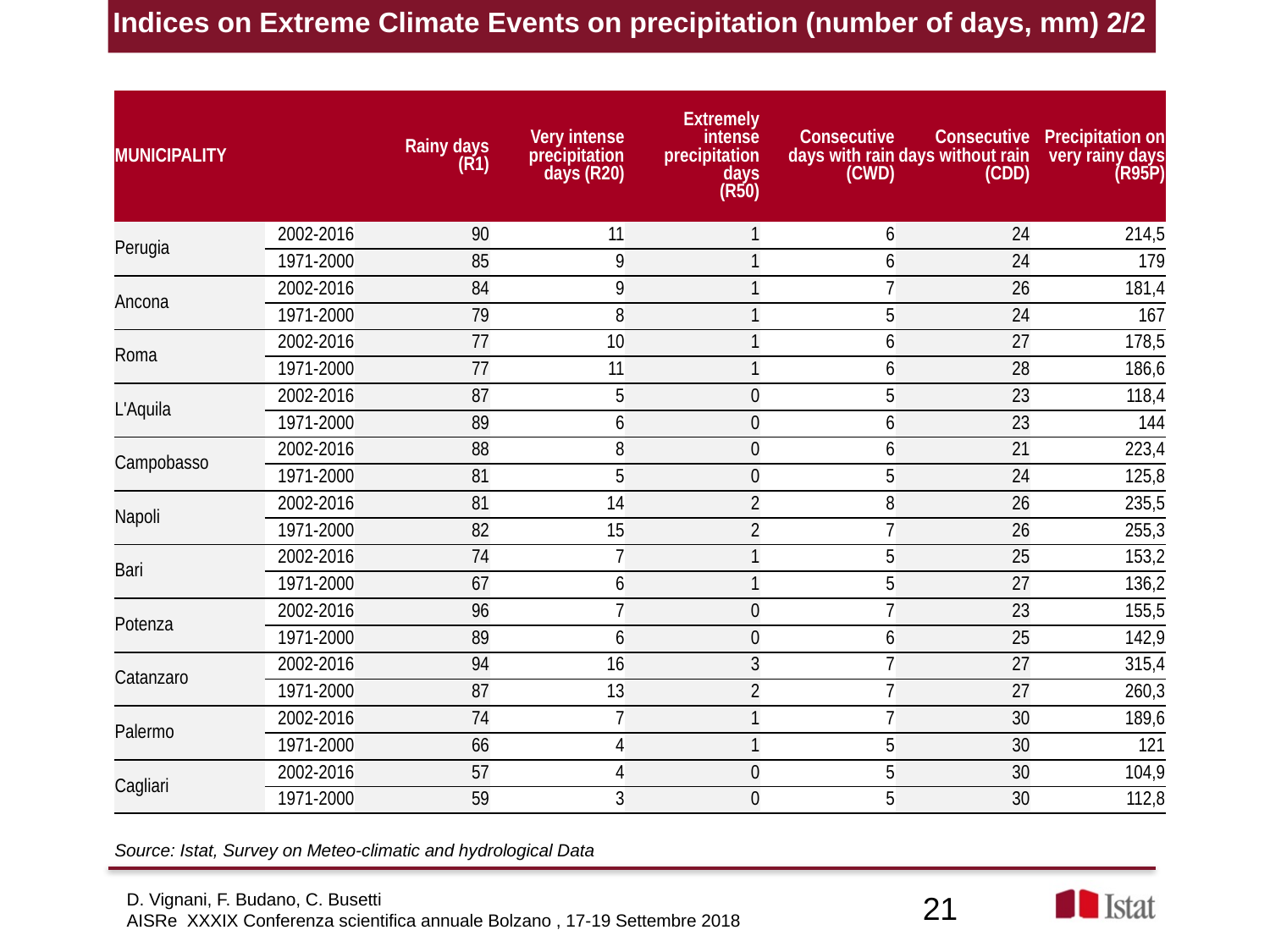

Indices on Extreme Climate Events on precipitation (number of days, mm) 2/2

| MUNICIPALITY |  | Rainy days (R1) | Very intense precipitation days (R20) | Extremely intense precipitation days (R50) | Consecutive days with rain (CWD) | Consecutive days without rain (CDD) | Precipitation on very rainy days (R95P) |
| --- | --- | --- | --- | --- | --- | --- | --- |
| Perugia | 2002-2016 | 90 | 11 | 1 | 6 | 24 | 214,5 |
|  | 1971-2000 | 85 | 9 | 1 | 6 | 24 | 179 |
| Ancona | 2002-2016 | 84 | 9 | 1 | 7 | 26 | 181,4 |
|  | 1971-2000 | 79 | 8 | 1 | 5 | 24 | 167 |
| Roma | 2002-2016 | 77 | 10 | 1 | 6 | 27 | 178,5 |
|  | 1971-2000 | 77 | 11 | 1 | 6 | 28 | 186,6 |
| L'Aquila | 2002-2016 | 87 | 5 | 0 | 5 | 23 | 118,4 |
|  | 1971-2000 | 89 | 6 | 0 | 6 | 23 | 144 |
| Campobasso | 2002-2016 | 88 | 8 | 0 | 6 | 21 | 223,4 |
|  | 1971-2000 | 81 | 5 | 0 | 5 | 24 | 125,8 |
| Napoli | 2002-2016 | 81 | 14 | 2 | 8 | 26 | 235,5 |
|  | 1971-2000 | 82 | 15 | 2 | 7 | 26 | 255,3 |
| Bari | 2002-2016 | 74 | 7 | 1 | 5 | 25 | 153,2 |
|  | 1971-2000 | 67 | 6 | 1 | 5 | 27 | 136,2 |
| Potenza | 2002-2016 | 96 | 7 | 0 | 7 | 23 | 155,5 |
|  | 1971-2000 | 89 | 6 | 0 | 6 | 25 | 142,9 |
| Catanzaro | 2002-2016 | 94 | 16 | 3 | 7 | 27 | 315,4 |
|  | 1971-2000 | 87 | 13 | 2 | 7 | 27 | 260,3 |
| Palermo | 2002-2016 | 74 | 7 | 1 | 7 | 30 | 189,6 |
|  | 1971-2000 | 66 | 4 | 1 | 5 | 30 | 121 |
| Cagliari | 2002-2016 | 57 | 4 | 0 | 5 | 30 | 104,9 |
|  | 1971-2000 | 59 | 3 | 0 | 5 | 30 | 112,8 |
Source: Istat, Survey on Meteo-climatic and hydrological Data
D. Vignani, F. Budano, C. Busetti
AISRe  XXXIX Conferenza scientifica annuale Bolzano , 17-19 Settembre 2018
21